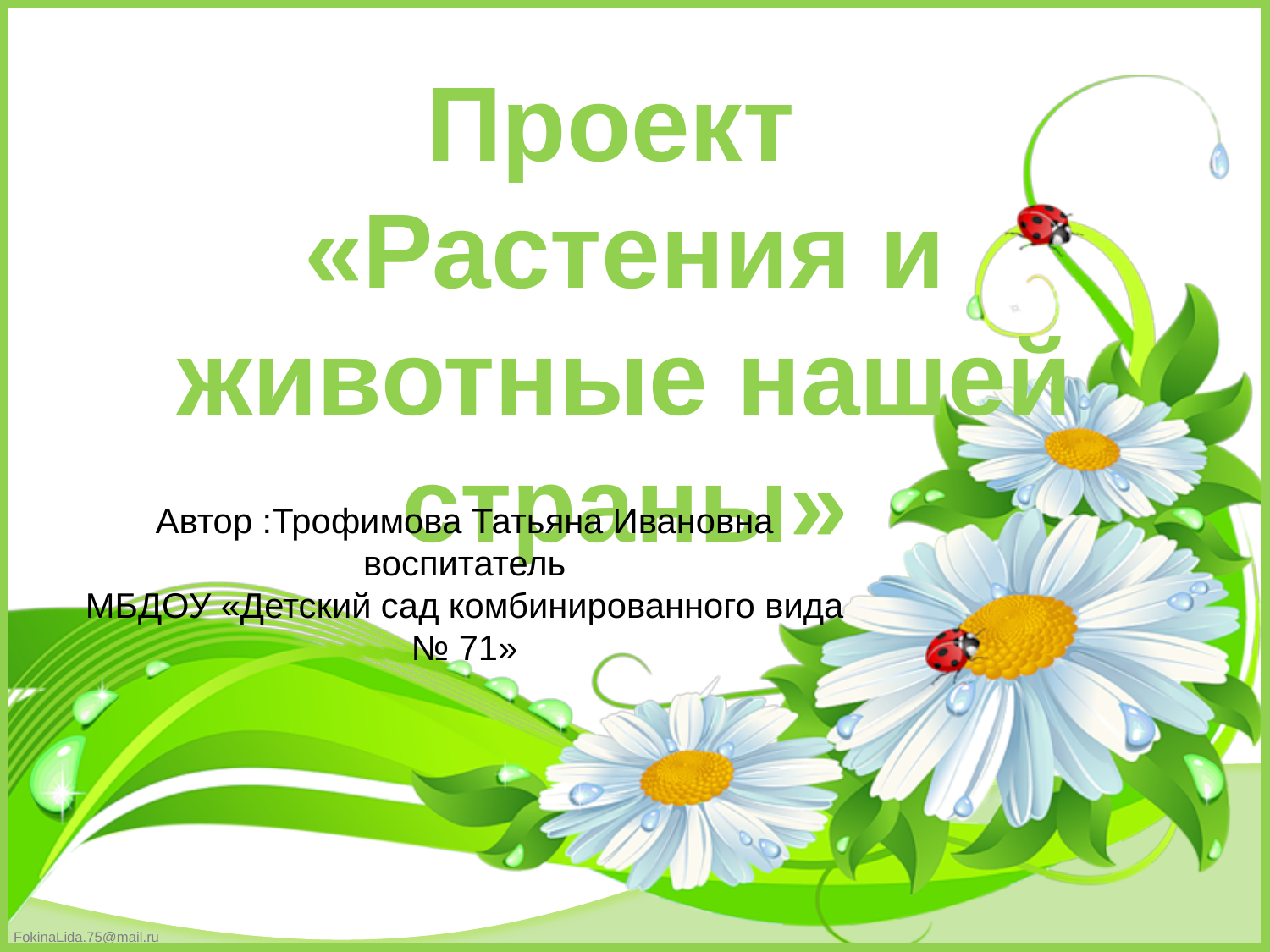

Проект
«Растения и животные нашей страны»
Автор :Трофимова Татьяна Ивановна воспитатель
МБДОУ «Детский сад комбинированного вида № 71»